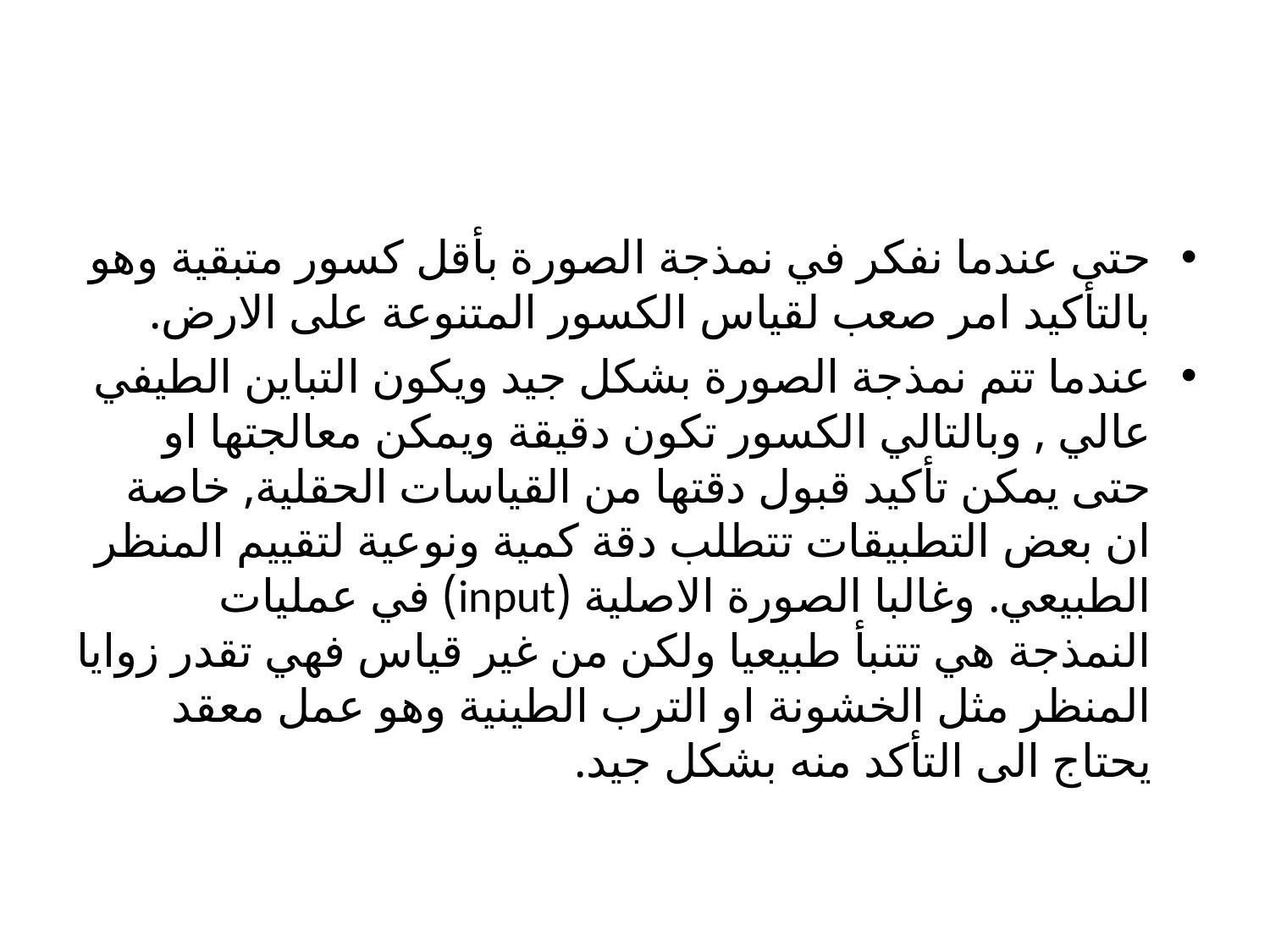

حتى عندما نفكر في نمذجة الصورة بأقل كسور متبقية وهو بالتأكيد امر صعب لقياس الكسور المتنوعة على الارض.
عندما تتم نمذجة الصورة بشكل جيد ويكون التباين الطيفي عالي , وبالتالي الكسور تكون دقيقة ويمكن معالجتها او حتى يمكن تأكيد قبول دقتها من القياسات الحقلية, خاصة ان بعض التطبيقات تتطلب دقة كمية ونوعية لتقييم المنظر الطبيعي. وغالبا الصورة الاصلية (input) في عمليات النمذجة هي تتنبأ طبيعيا ولكن من غير قياس فهي تقدر زوايا المنظر مثل الخشونة او الترب الطينية وهو عمل معقد يحتاج الى التأكد منه بشكل جيد.